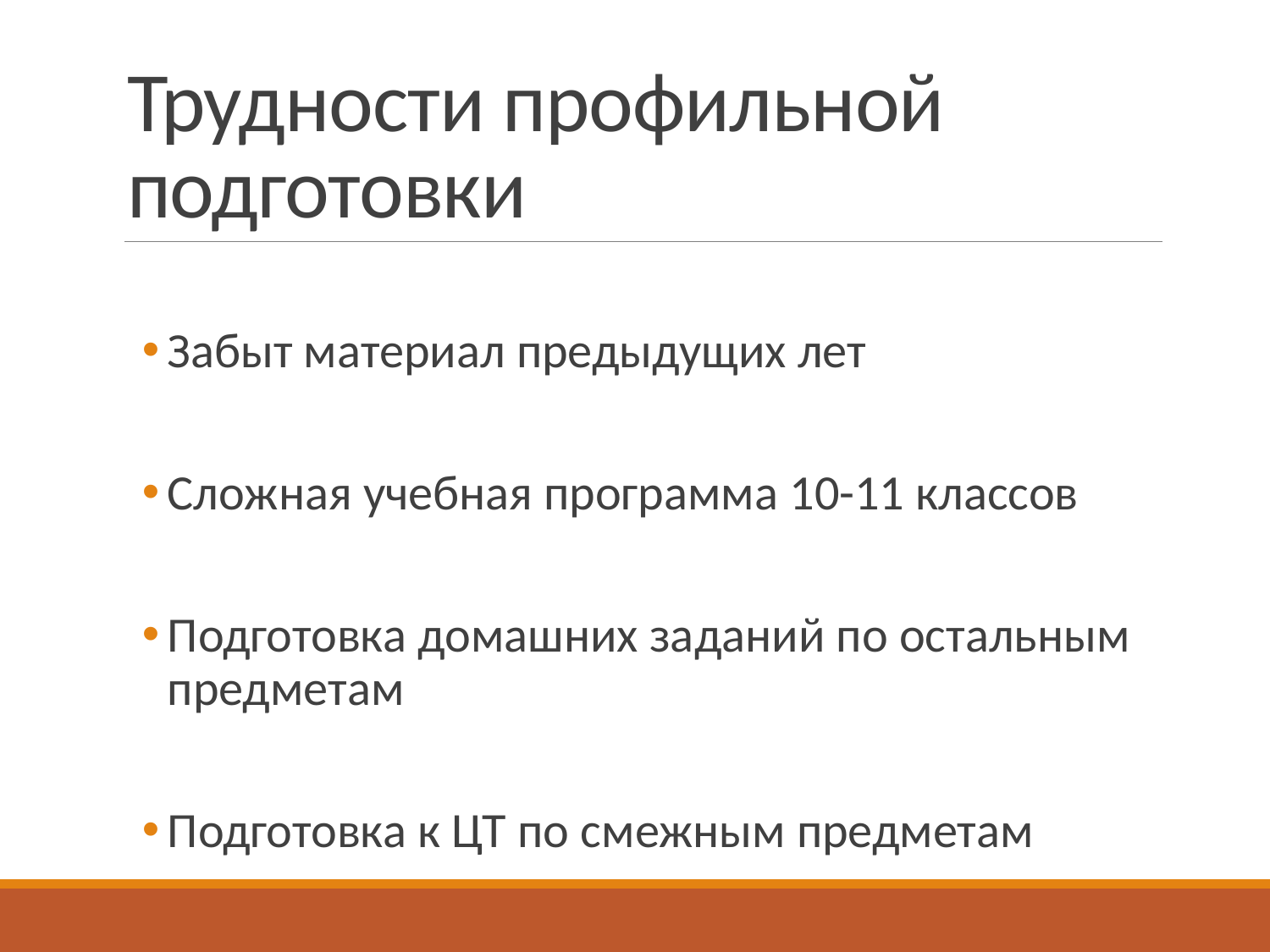

# Трудности профильной подготовки

Забыт материал предыдущих лет

Сложная учебная программа 10-11 классов

Подготовка домашних заданий по остальным предметам

Подготовка к ЦТ по смежным предметам